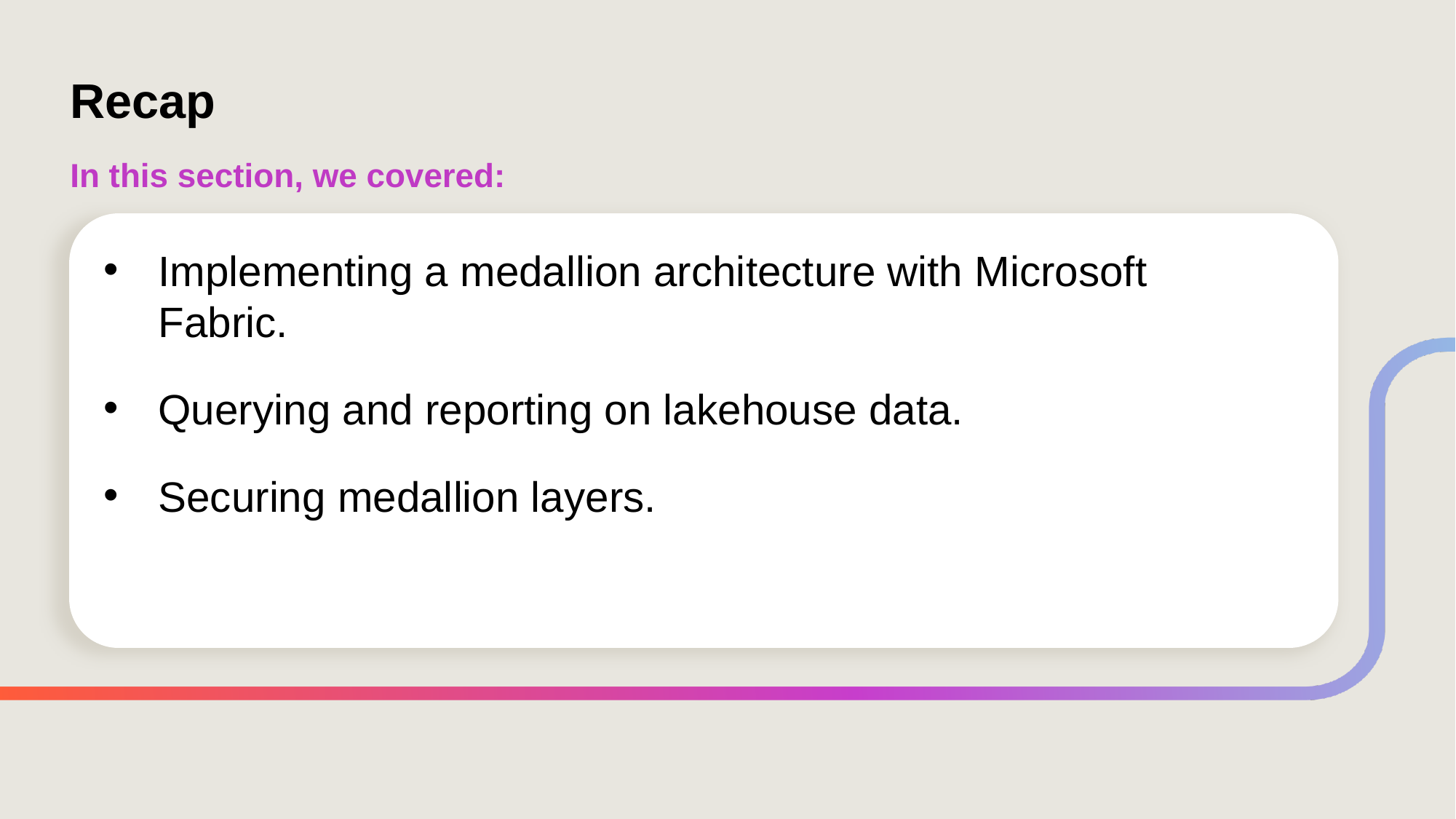

# Recap
In this section, we covered:

Implementing a medallion architecture with Microsoft Fabric.
Querying and reporting on lakehouse data.
Securing medallion layers.